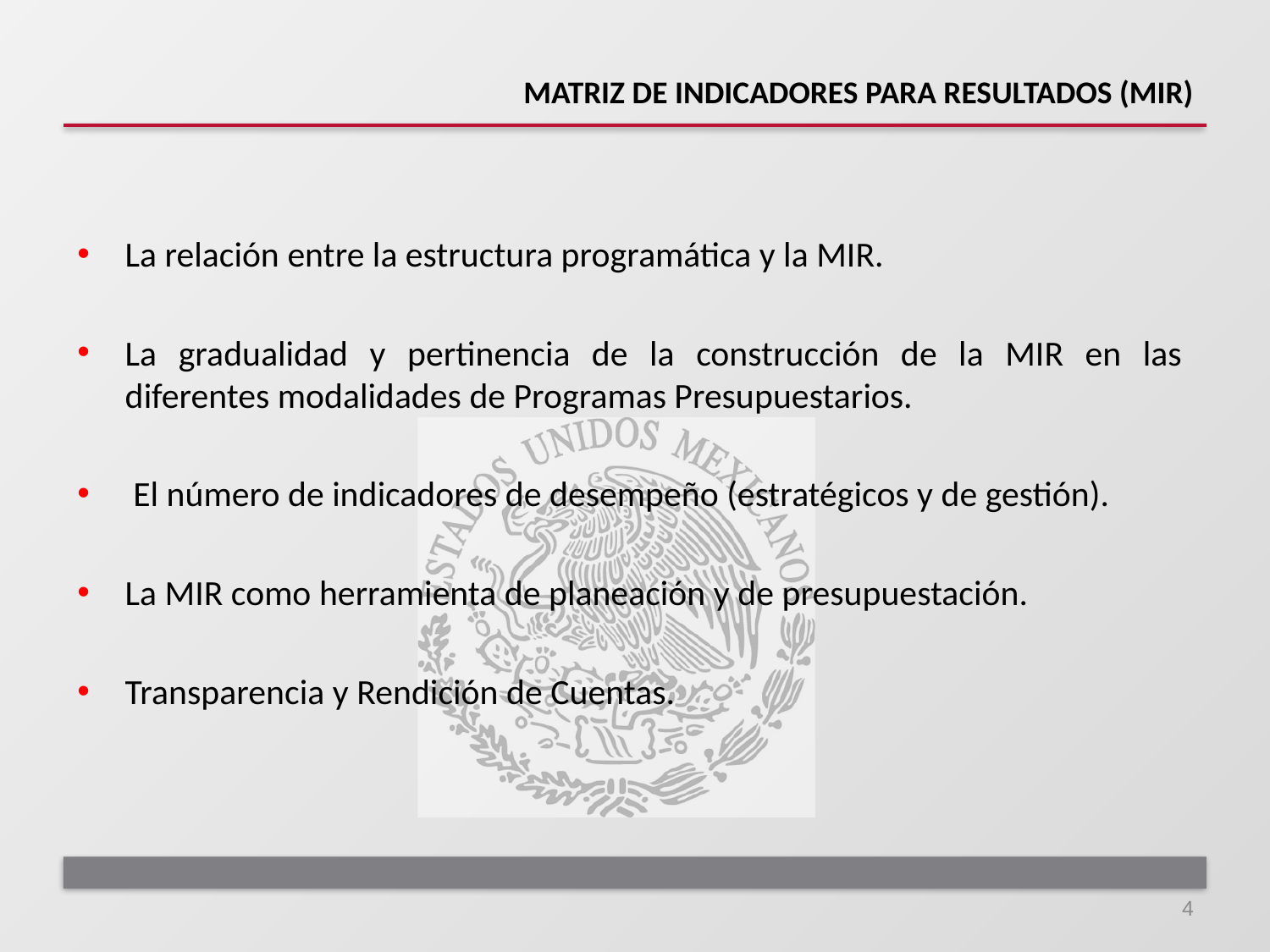

# MATRIZ DE INDICADORES PARA RESULTADOS (MIR)

La relación entre la estructura programática y la MIR.

La gradualidad y pertinencia de la construcción de la MIR en las diferentes modalidades de Programas Presupuestarios.

 El número de indicadores de desempeño (estratégicos y de gestión).

La MIR como herramienta de planeación y de presupuestación.

Transparencia y Rendición de Cuentas.

4